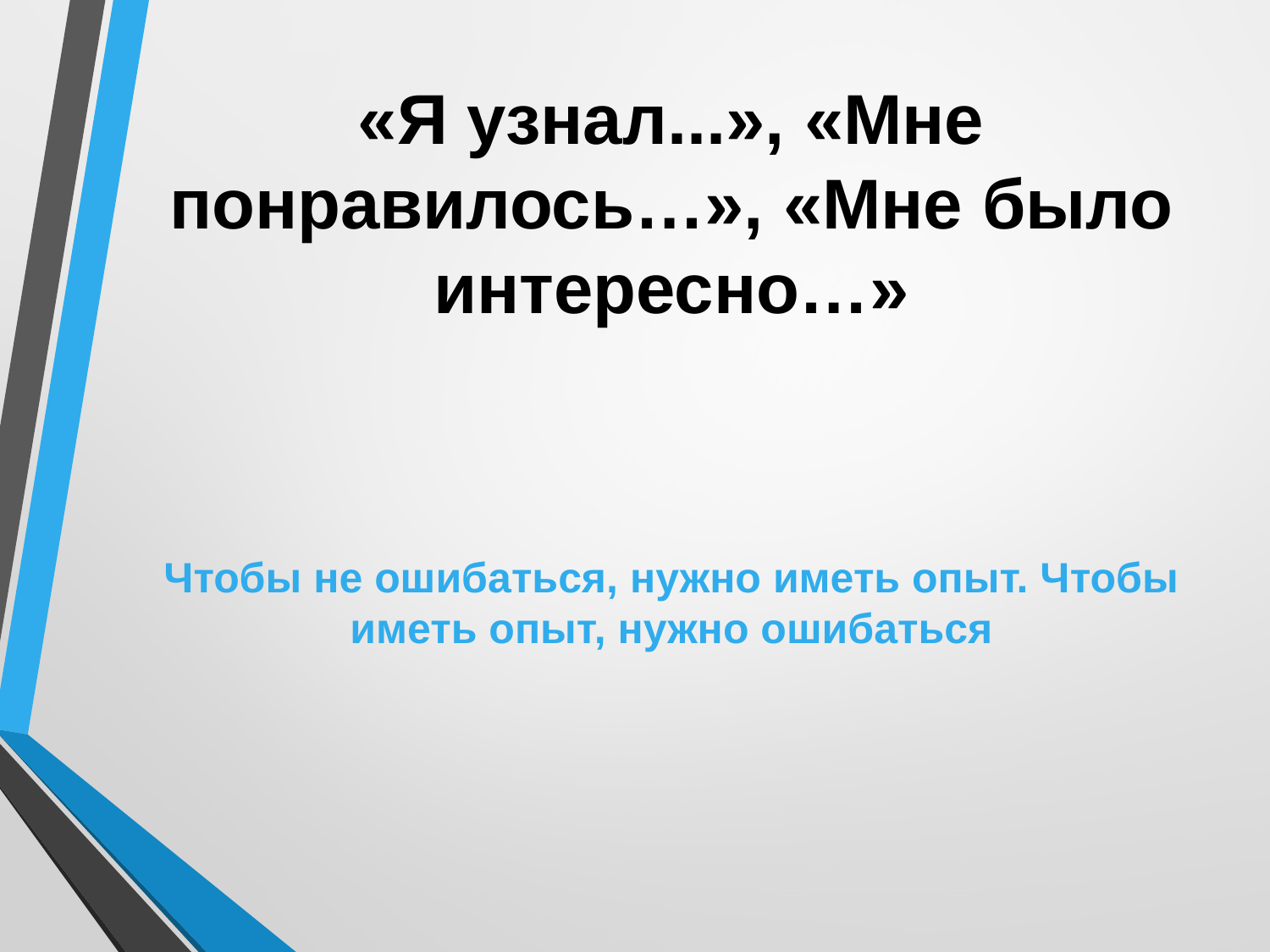

# «Я узнал...», «Мне понравилось…», «Мне было интересно…»
Чтобы не ошибаться, нужно иметь опыт. Чтобы иметь опыт, нужно ошибаться